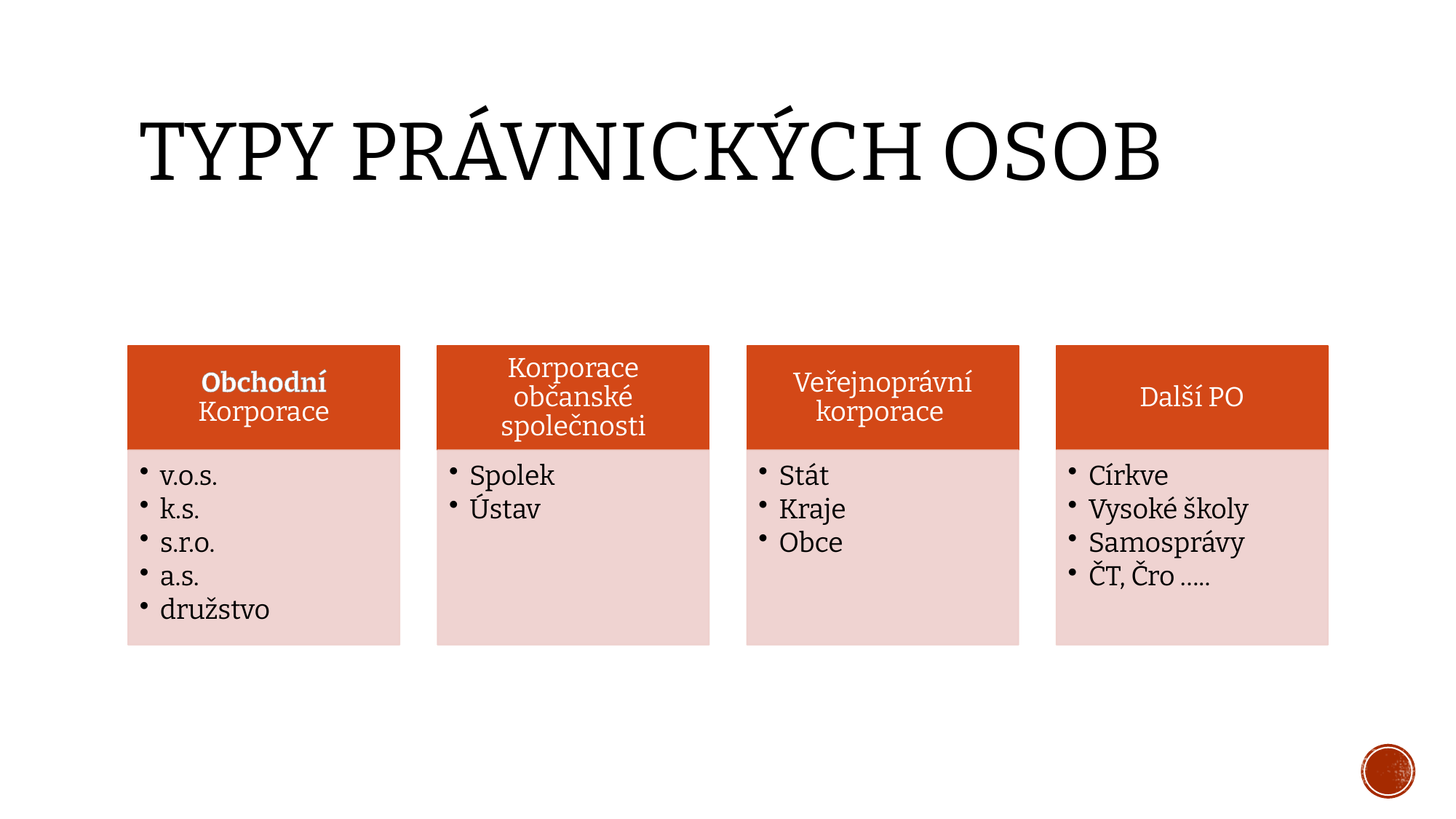

# Typy právnických osob
Obchodní Korporace
v.o.s.
k.s.
s.r.o.
a.s.
družstvo
Korporace občanské společnosti
Spolek
Ústav
Veřejnoprávní korporace
Stát
Kraje
Obce
Další PO
Církve
Vysoké školy
Samosprávy
ČT, Čro …..